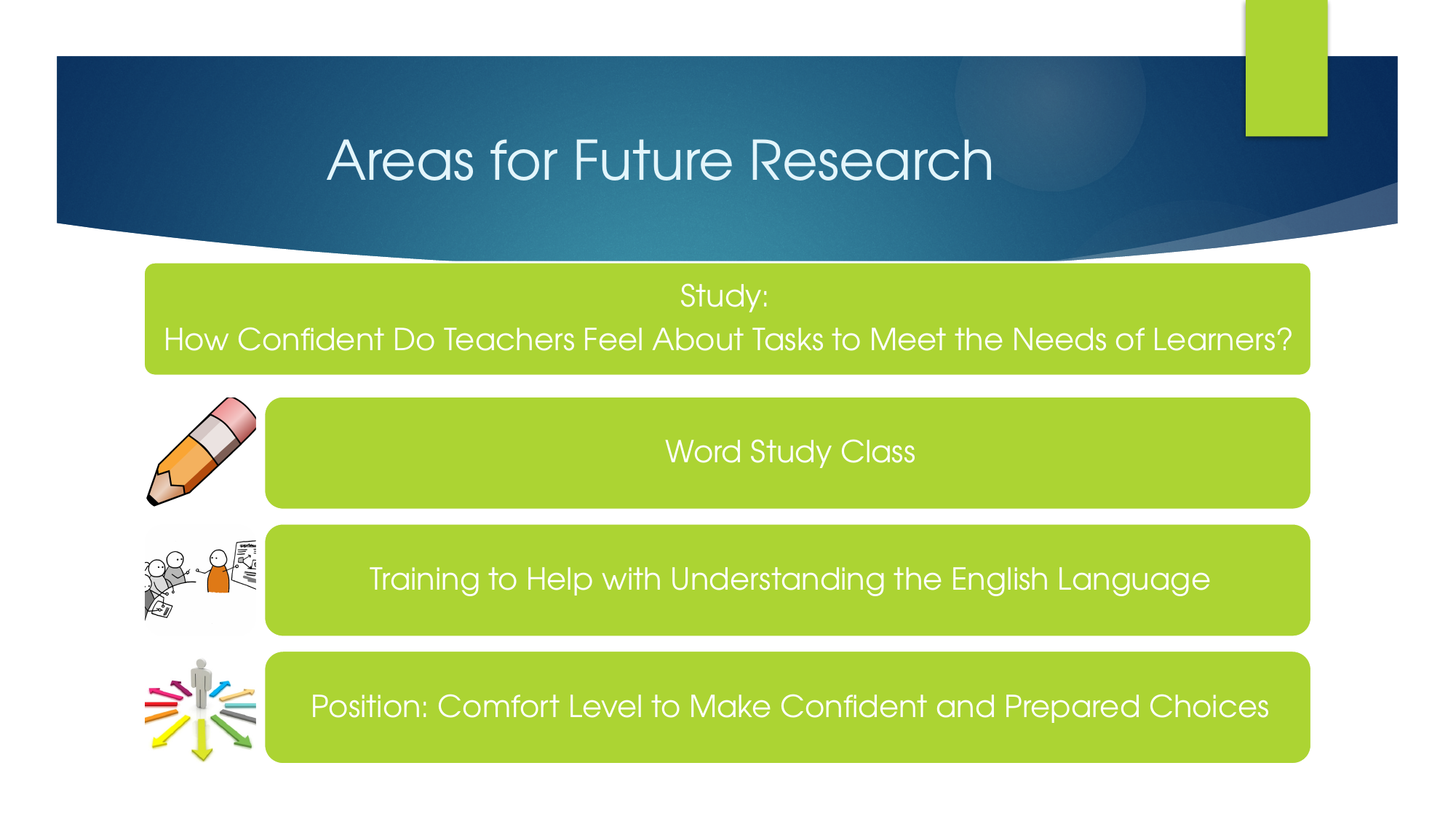

# Areas for Future Research
Study:
How Confident Do Teachers Feel About Tasks to Meet the Needs of Learners?
Word Study Class
Training to Help with Understanding the English Language
Position: Comfort Level to Make Confident and Prepared Choices